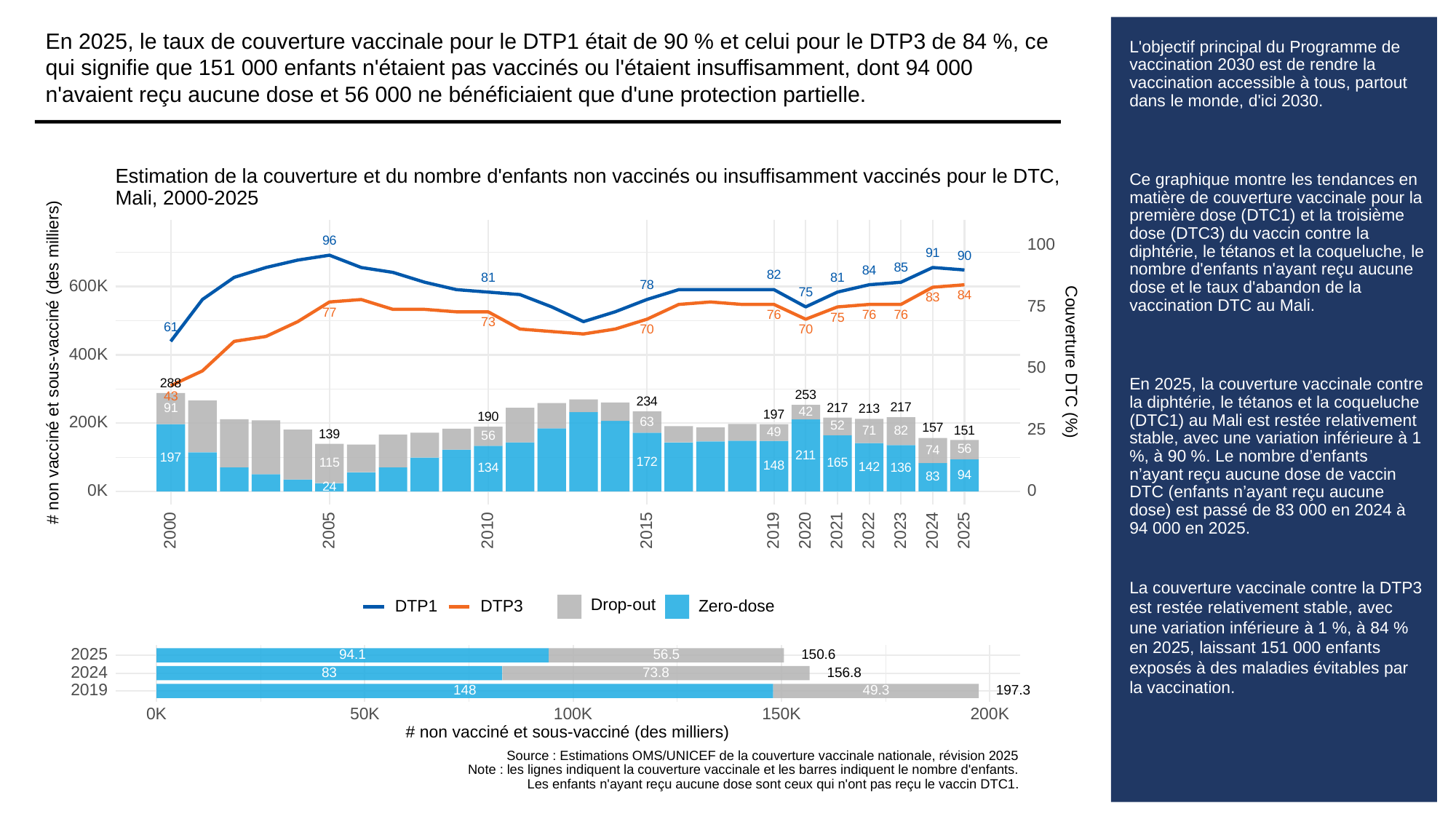

En 2025, le taux de couverture vaccinale pour le DTP1 était de 90 % et celui pour le DTP3 de 84 %, ce qui signifie que 151 000 enfants n'étaient pas vaccinés ou l'étaient insuffisamment, dont 94 000 n'avaient reçu aucune dose et 56 000 ne bénéficiaient que d'une protection partielle.
# L'objectif principal du Programme de vaccination 2030 est de rendre la vaccination accessible à tous, partout dans le monde, d'ici 2030.

Ce graphique montre les tendances en matière de couverture vaccinale pour la première dose (DTC1) et la troisième dose (DTC3) du vaccin contre la diphtérie, le tétanos et la coqueluche, le nombre d'enfants n'ayant reçu aucune dose et le taux d'abandon de la vaccination DTC au Mali.

En 2025, la couverture vaccinale contre la diphtérie, le tétanos et la coqueluche (DTC1) au Mali est restée relativement stable, avec une variation inférieure à 1 %, à 90 %. Le nombre d’enfants n’ayant reçu aucune dose de vaccin DTC (enfants n’ayant reçu aucune dose) est passé de 83 000 en 2024 à 94 000 en 2025.

La couverture vaccinale contre la DTP3 est restée relativement stable, avec une variation inférieure à 1 %, à 84 % en 2025, laissant 151 000 enfants exposés à des maladies évitables par la vaccination.

Estimation de la couverture et du nombre d'enfants non vaccinés ou insuffisamment vaccinés pour le DTC,
Mali, 2000-2025

96
100
91
90

85
84
82
81
81
600K
78

75
84
83
75
77
76
76
76
75
73

61
70
70
400K
# non vacciné et sous-vacciné (des milliers)
Couverture DTC (%)

50
288

253
43

234

217
217
91
213

42

197

190
200K

63

52

25
157

151

82
71

49

139
56

56

74

211

197

172

165
115

148
142

136
134

94

83

24

0K
0

2023
2000
2005
2010
2015
2019
2020
2021
2022
2024
2025

Drop-out
DTP3
Zero-dose
DTP1

2025
94.1
56.5
150.6

2024
83
73.8
156.8

2019
49.3
197.3
148

0K
50K
100K
150K
200K
# non vacciné et sous-vacciné (des milliers)
Source : Estimations OMS/UNICEF de la couverture vaccinale nationale, révision 2025
Note : les lignes indiquent la couverture vaccinale et les barres indiquent le nombre d'enfants.
Les enfants n'ayant reçu aucune dose sont ceux qui n'ont pas reçu le vaccin DTC1.